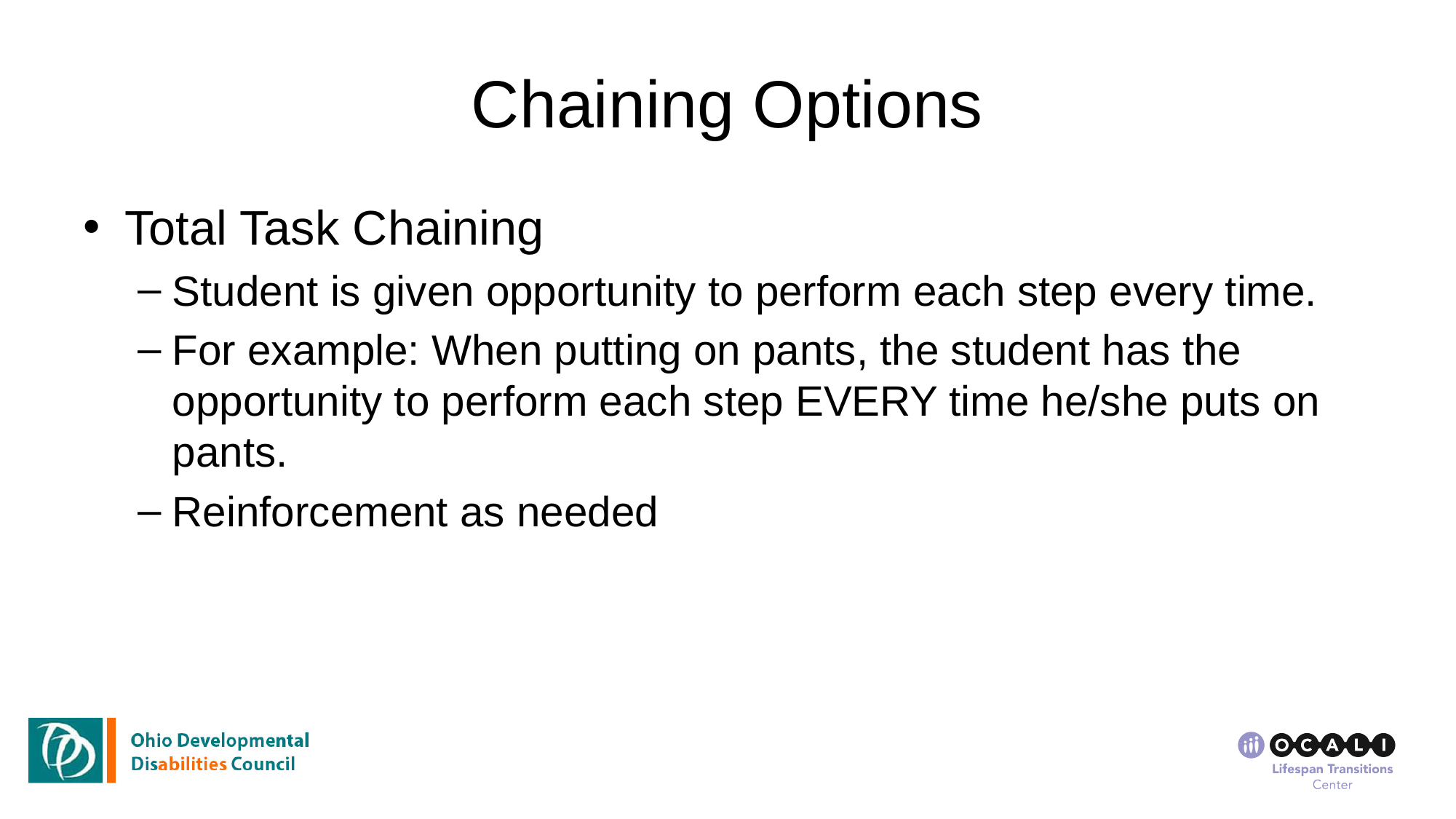

# Chaining Options
Total Task Chaining
Student is given opportunity to perform each step every time.
For example: When putting on pants, the student has the opportunity to perform each step EVERY time he/she puts on pants.
Reinforcement as needed